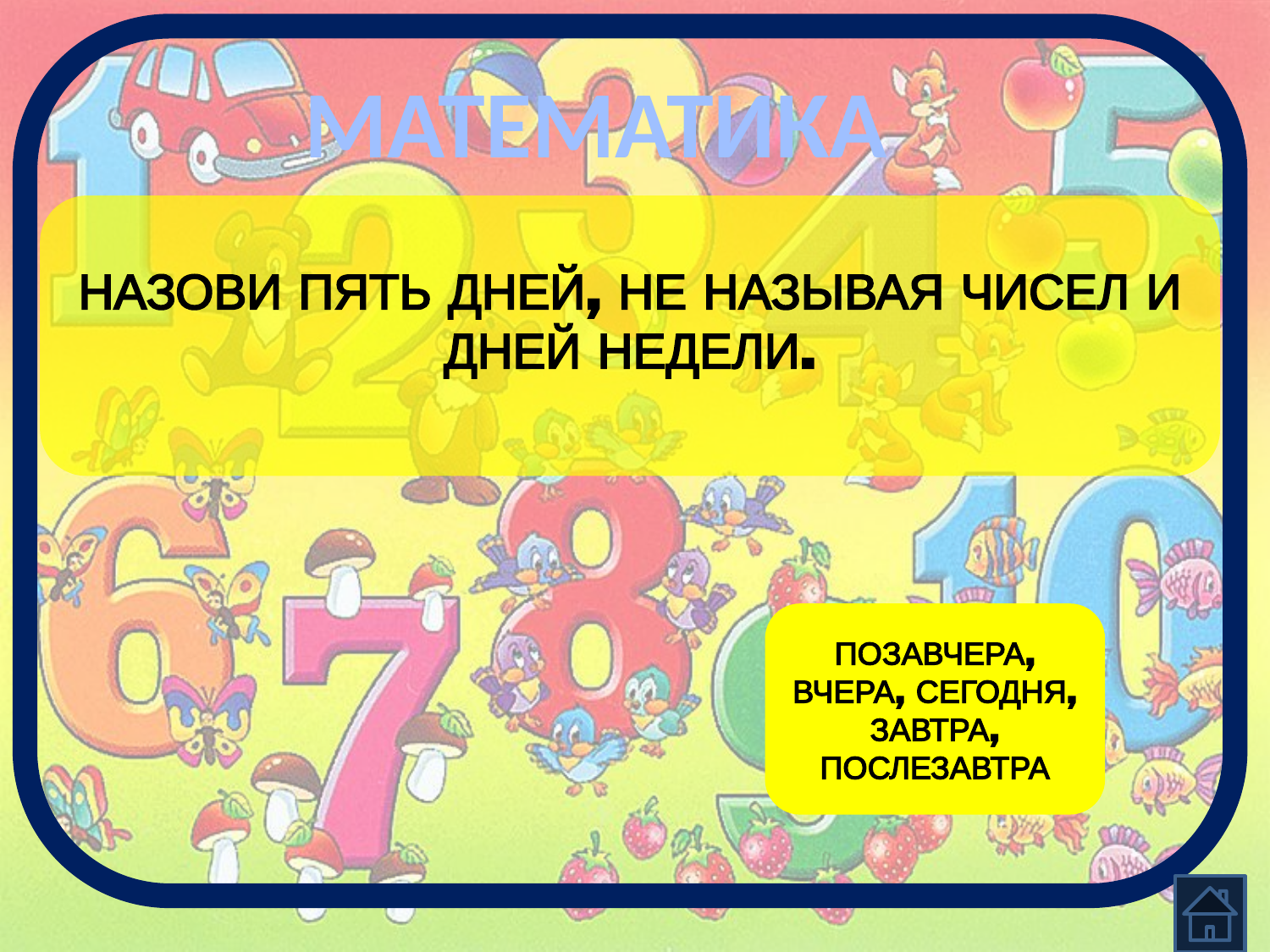

МАТЕМАТИКА
НАЗОВИ ПЯТЬ ДНЕЙ, НЕ НАЗЫВАЯ ЧИСЕЛ И ДНЕЙ НЕДЕЛИ.
ПОЗАВЧЕРА, ВЧЕРА, СЕГОДНЯ, ЗАВТРА, ПОСЛЕЗАВТРА